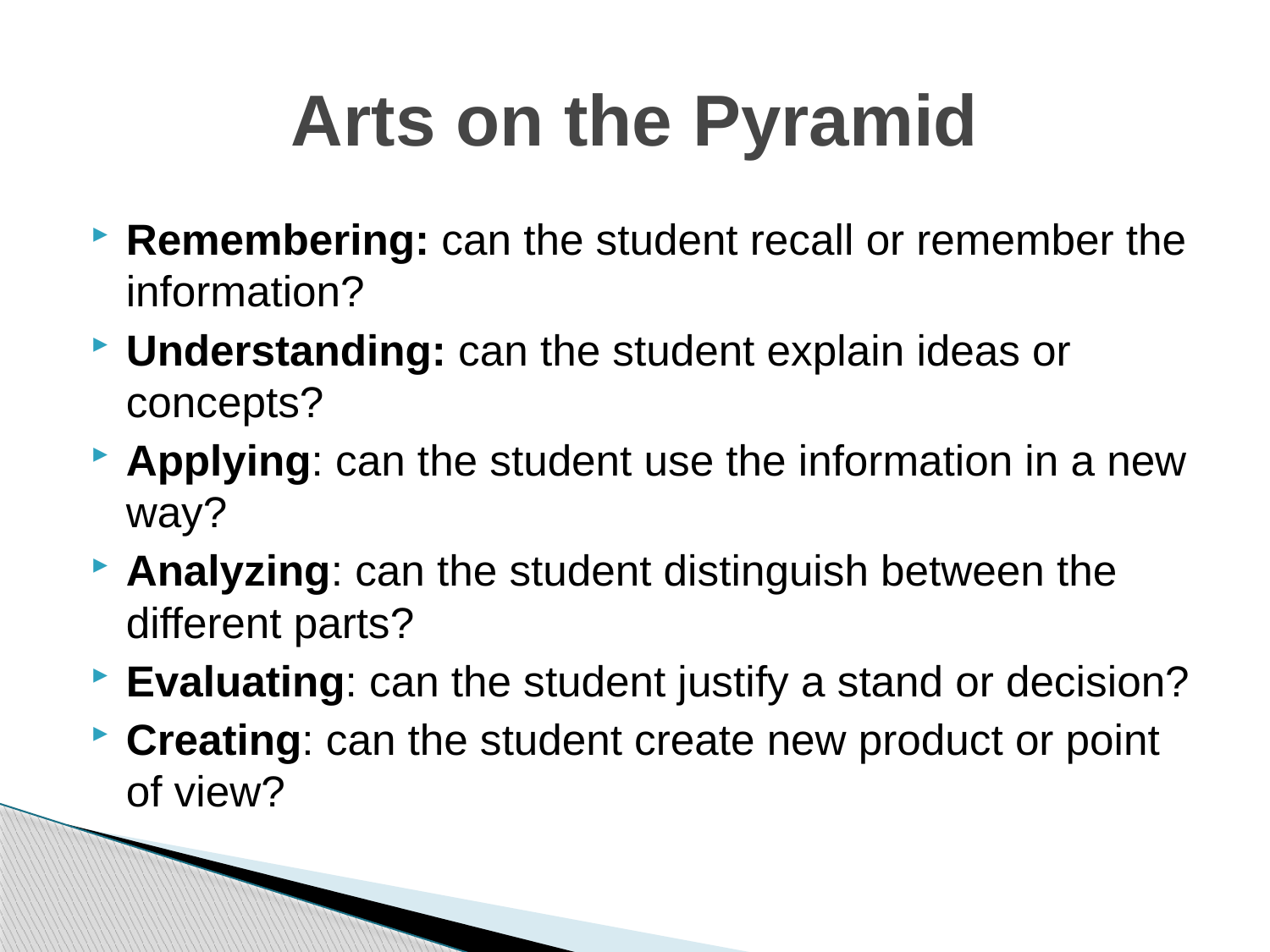

# Arts on the Pyramid
Remembering: can the student recall or remember the information?
Understanding: can the student explain ideas or concepts?
Applying: can the student use the information in a new way?
Analyzing: can the student distinguish between the different parts?
Evaluating: can the student justify a stand or decision?
Creating: can the student create new product or point of view?